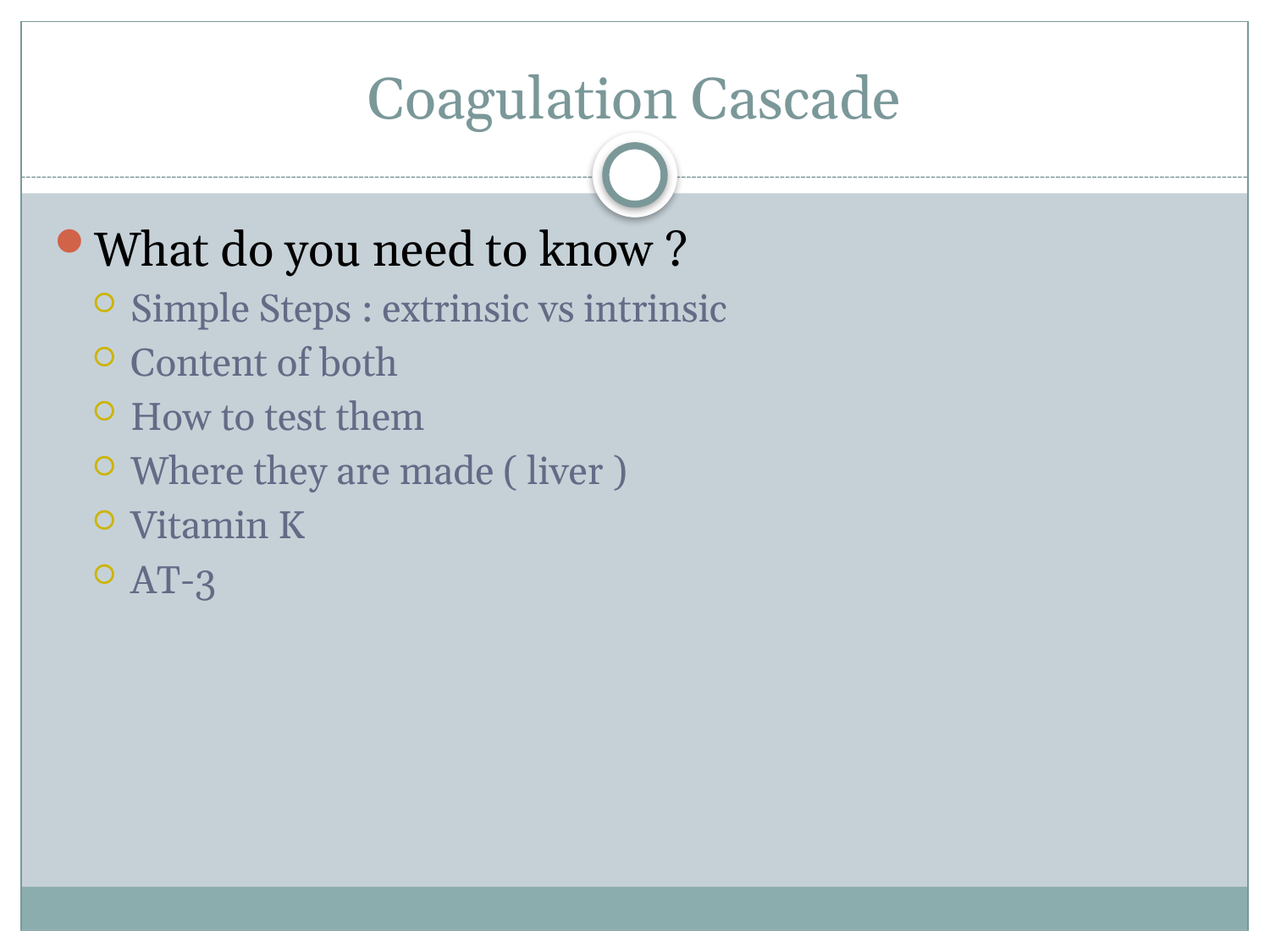

# Coagulation Cascade
What do you need to know ?
Simple Steps : extrinsic vs intrinsic
Content of both
How to test them
Where they are made ( liver )
Vitamin K
AT-3